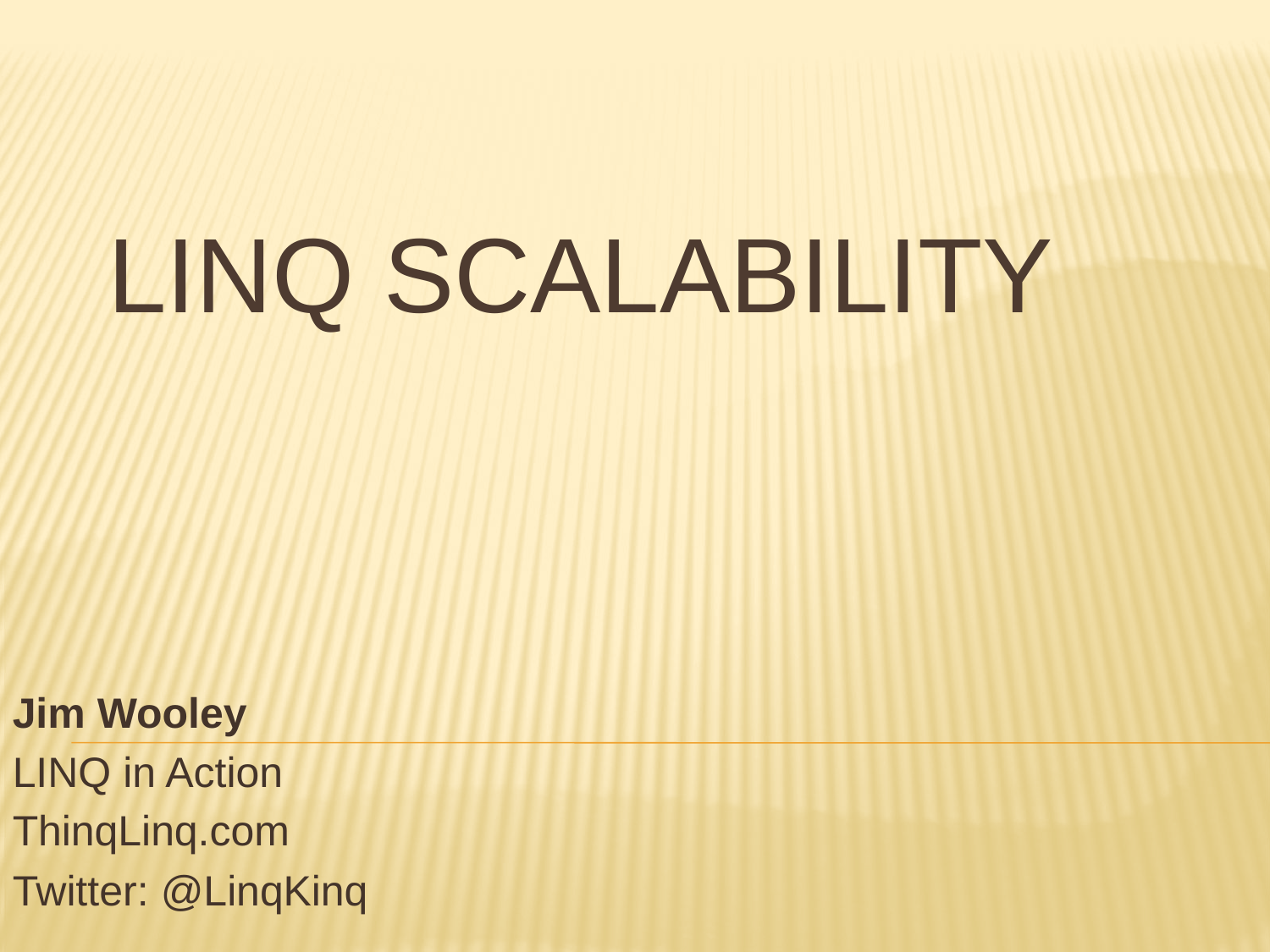

# LINQ Scalability
Jim Wooley
LINQ in Action
ThinqLinq.com
Twitter: @LinqKinq